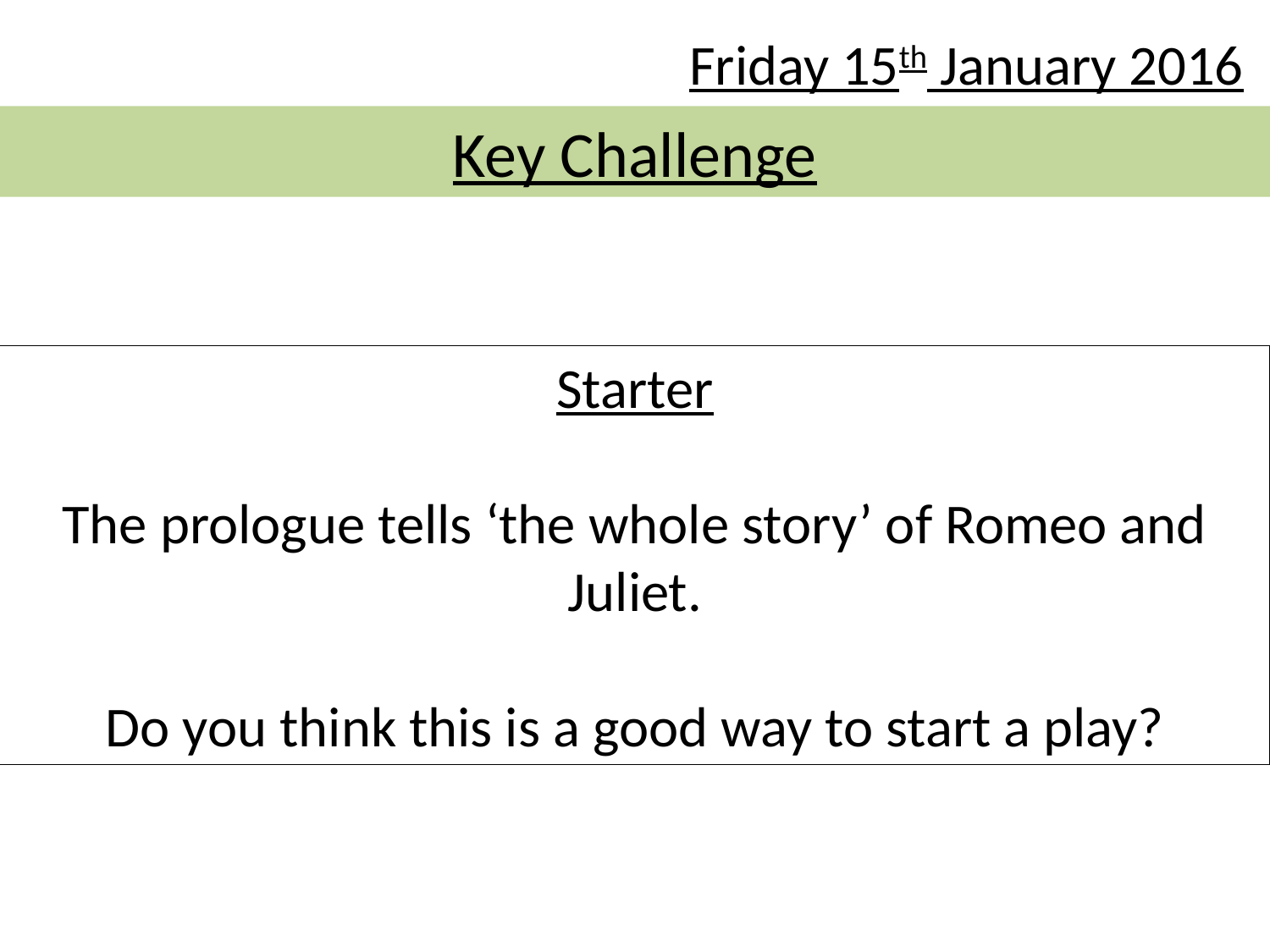

Friday 15th January 2016
# Key Challenge
Starter

The prologue tells ‘the whole story’ of Romeo and Juliet.

Do you think this is a good way to start a play?